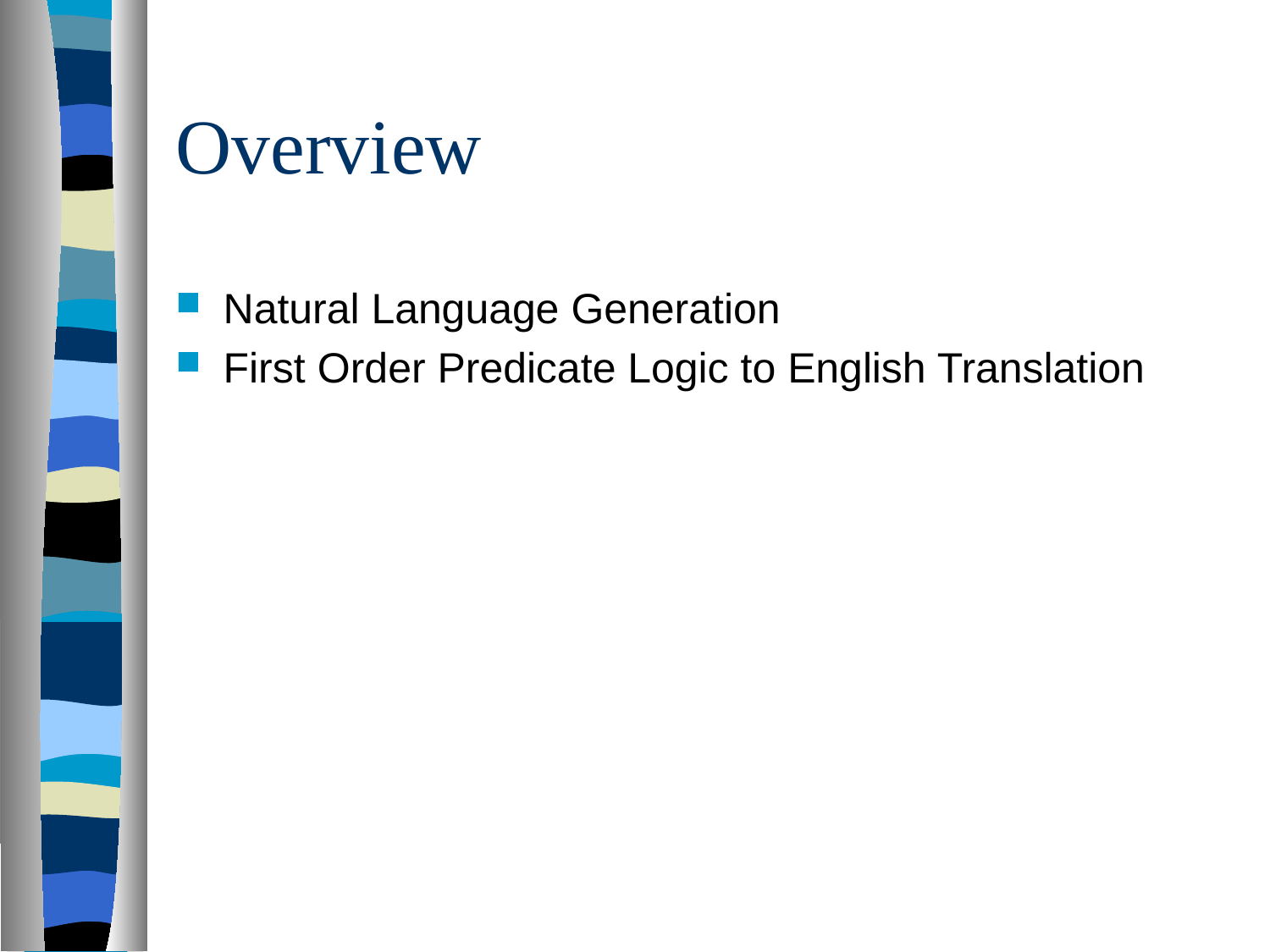

# Overview
Natural Language Generation
First Order Predicate Logic to English Translation